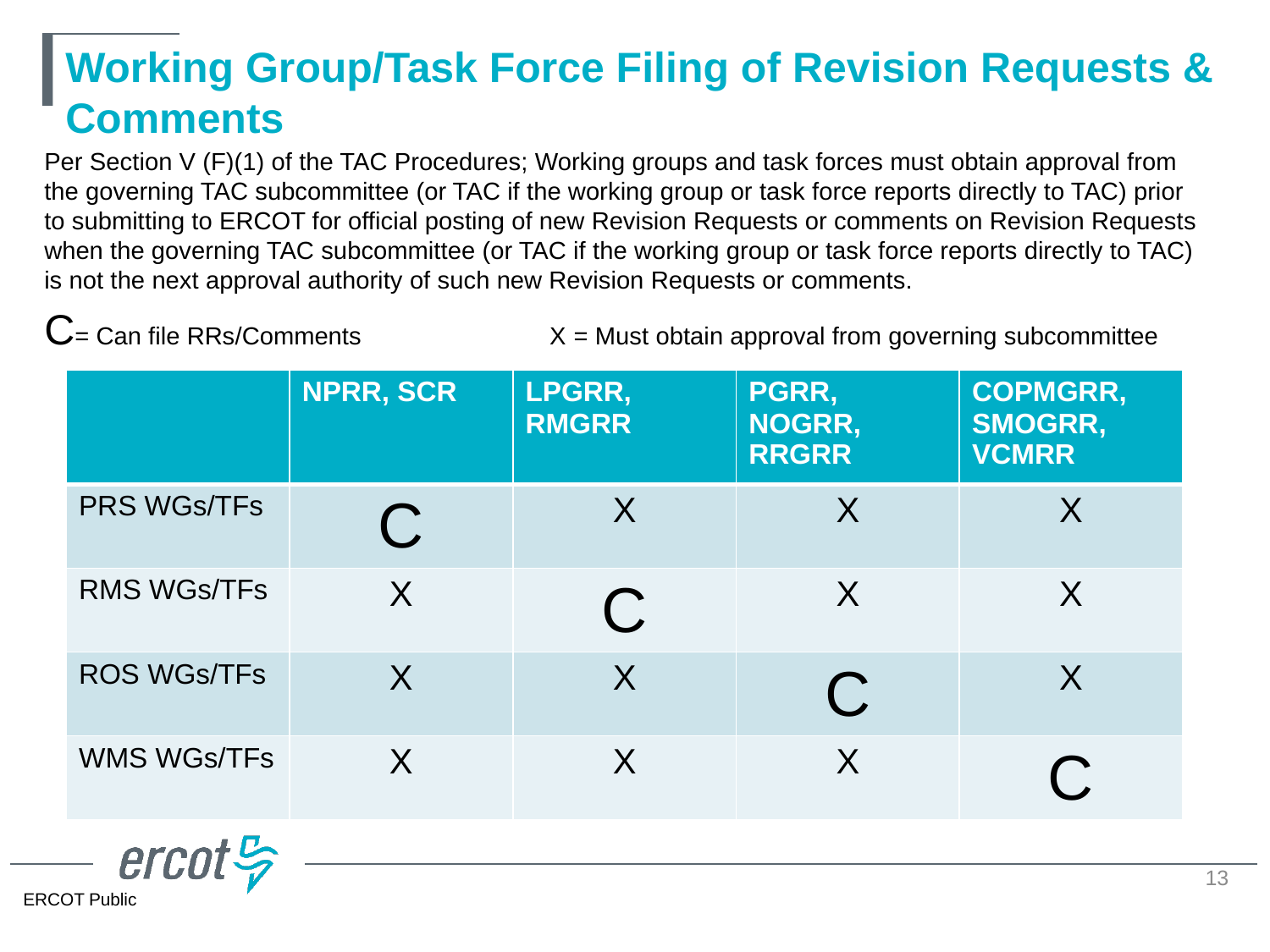

# Working Group/Task Force Filing of Revision Requests & Comments
Per Section V (F)(1) of the TAC Procedures; Working groups and task forces must obtain approval from the governing TAC subcommittee (or TAC if the working group or task force reports directly to TAC) prior to submitting to ERCOT for official posting of new Revision Requests or comments on Revision Requests when the governing TAC subcommittee (or TAC if the working group or task force reports directly to TAC) is not the next approval authority of such new Revision Requests or comments.
C= Can file RRs/Comments                           X = Must obtain approval from governing subcommittee
|  | NPRR, SCR | LPGRR, RMGRR | PGRR, NOGRR, RRGRR | COPMGRR, SMOGRR, VCMRR |
| --- | --- | --- | --- | --- |
| PRS WGs/TFs | C | X | X | X |
| RMS WGs/TFs | X | C | X | X |
| ROS WGs/TFs | X | X | C | X |
| WMS WGs/TFs | X | X | X | C |
13